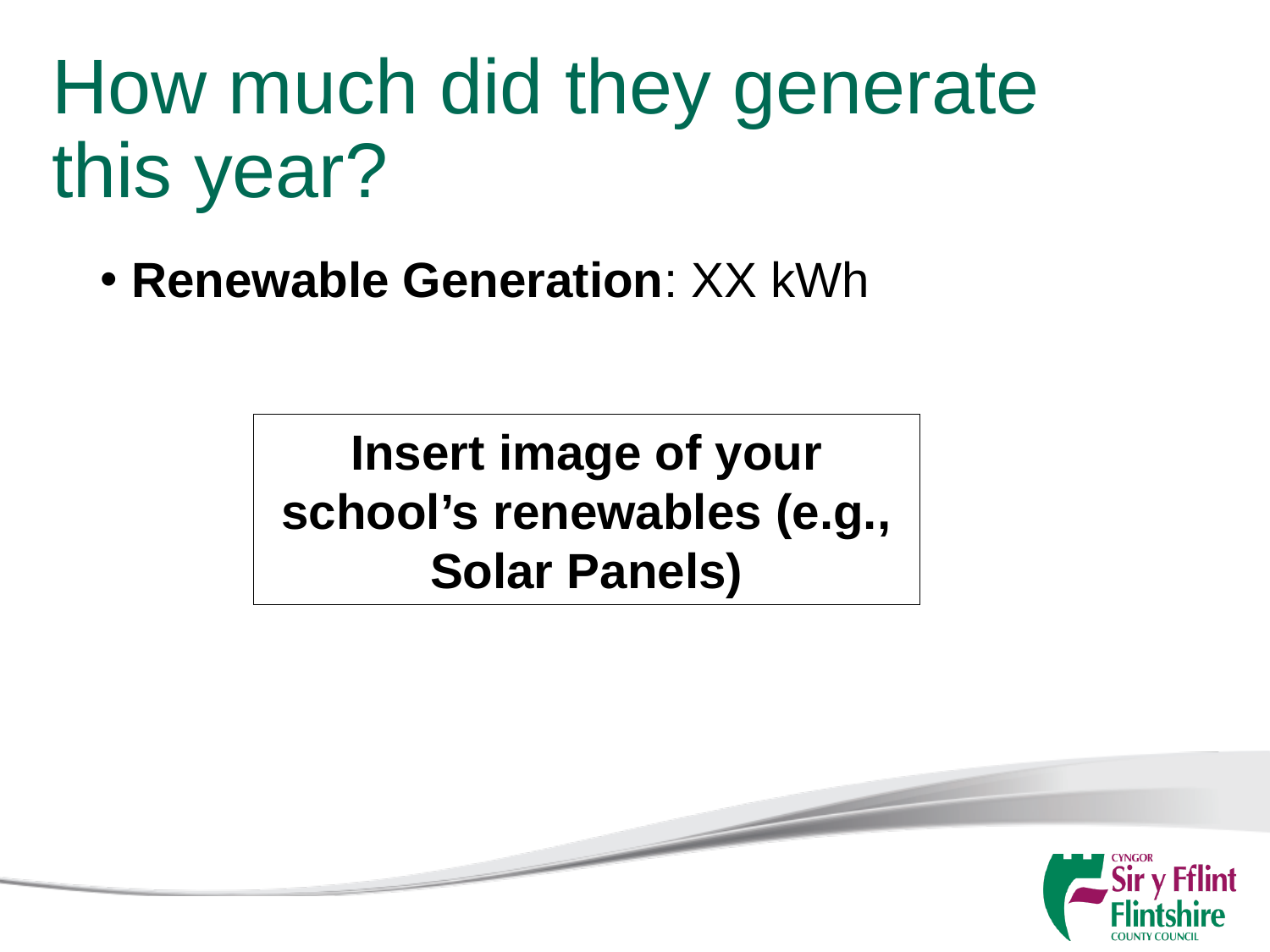

# How much did they generate this year?
Renewable Generation: XX kWh
Insert image of your school’s renewables (e.g., Solar Panels)